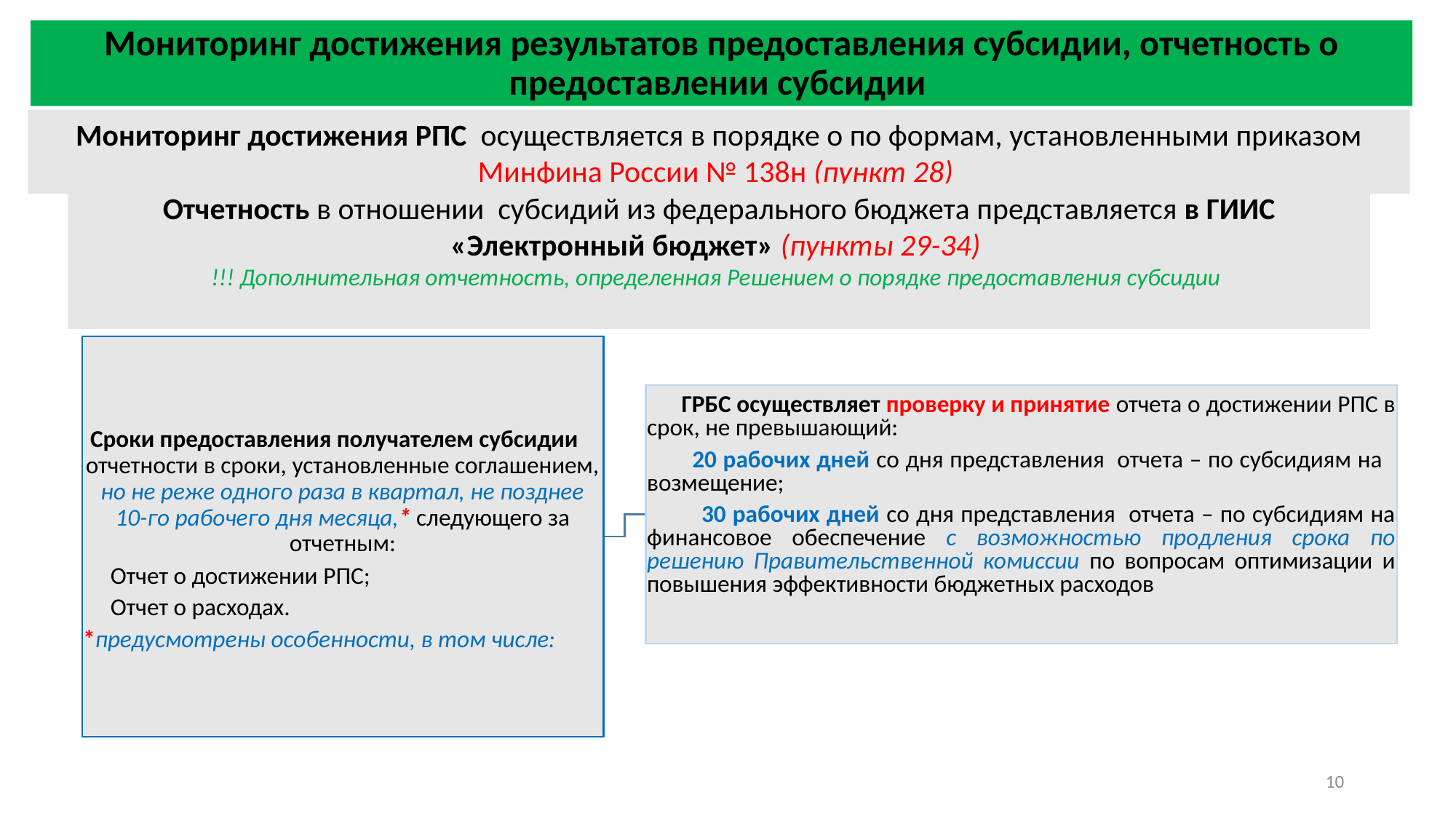

# Мониторинг достижения результатов предоставления субсидии, отчетность о предоставлении субсидии
Мониторинг достижения РПС  осуществляется в порядке о по формам, установленными приказом Минфина России № 138н (пункт 28)
Отчетность в отношении  субсидий из федерального бюджета представляется в ГИИС «Электронный бюджет» (пункты 29-34)
!!! Дополнительная отчетность, определенная Решением о порядке предоставления субсидии

Сроки предоставления получателем субсидии    отчетности в сроки, установленные соглашением, но не реже одного раза в квартал, не позднее 10-го рабочего дня месяца,* следующего за отчетным:
     Отчет о достижении РПС;
     Отчет о расходах.
*предусмотрены особенности, в том числе:

      ГРБС осуществляет проверку и принятие отчета о достижении РПС в срок, не превышающий:
       20 рабочих дней со дня представления  отчета – по субсидиям на   возмещение;
        30 рабочих дней со дня представления  отчета – по субсидиям на финансовое обеспечение с возможностью продления срока по решению Правительственной комиссии по вопросам оптимизации и повышения эффективности бюджетных расходов

10